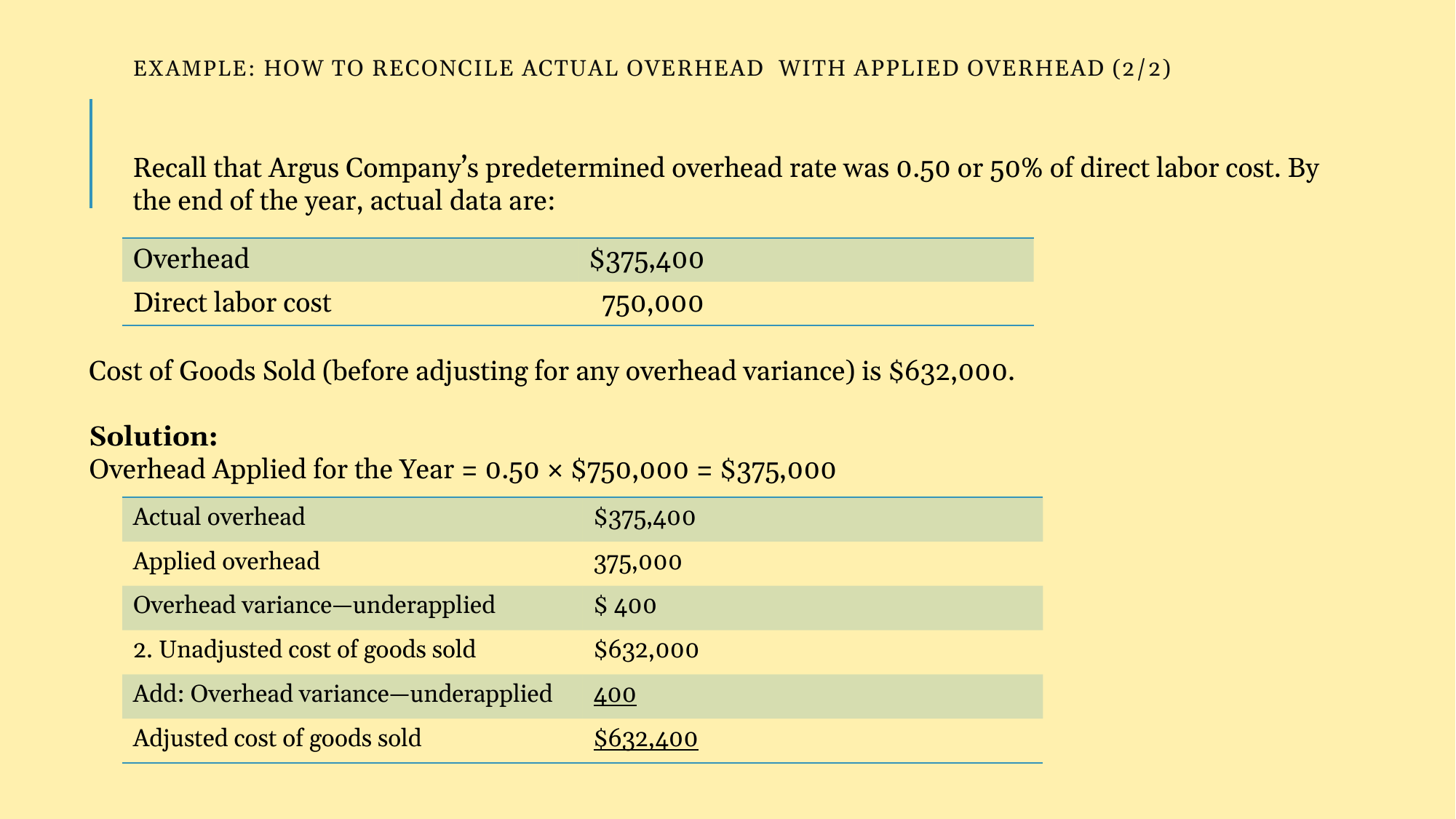

# Example: How to Reconcile Actual Overhead  with Applied Overhead (2/2)
Recall that Argus Company’s predetermined overhead rate was 0.50 or 50% of direct labor cost. By the end of the year, actual data are:

| Overhead | $375,400 |
| --- | --- |
| Direct labor cost | 750,000 |
Cost of Goods Sold (before adjusting for any overhead variance) is $632,000.

Solution:
Overhead Applied for the Year = 0.50 × $750,000 = $375,000

| Actual overhead | $375,400 |
| --- | --- |
| Applied overhead | 375,000 |
| Overhead variance—underapplied | $ 400 |
| 2. Unadjusted cost of goods sold | $632,000 |
| Add: Overhead variance—underapplied | 400 |
| Adjusted cost of goods sold | $632,400 |